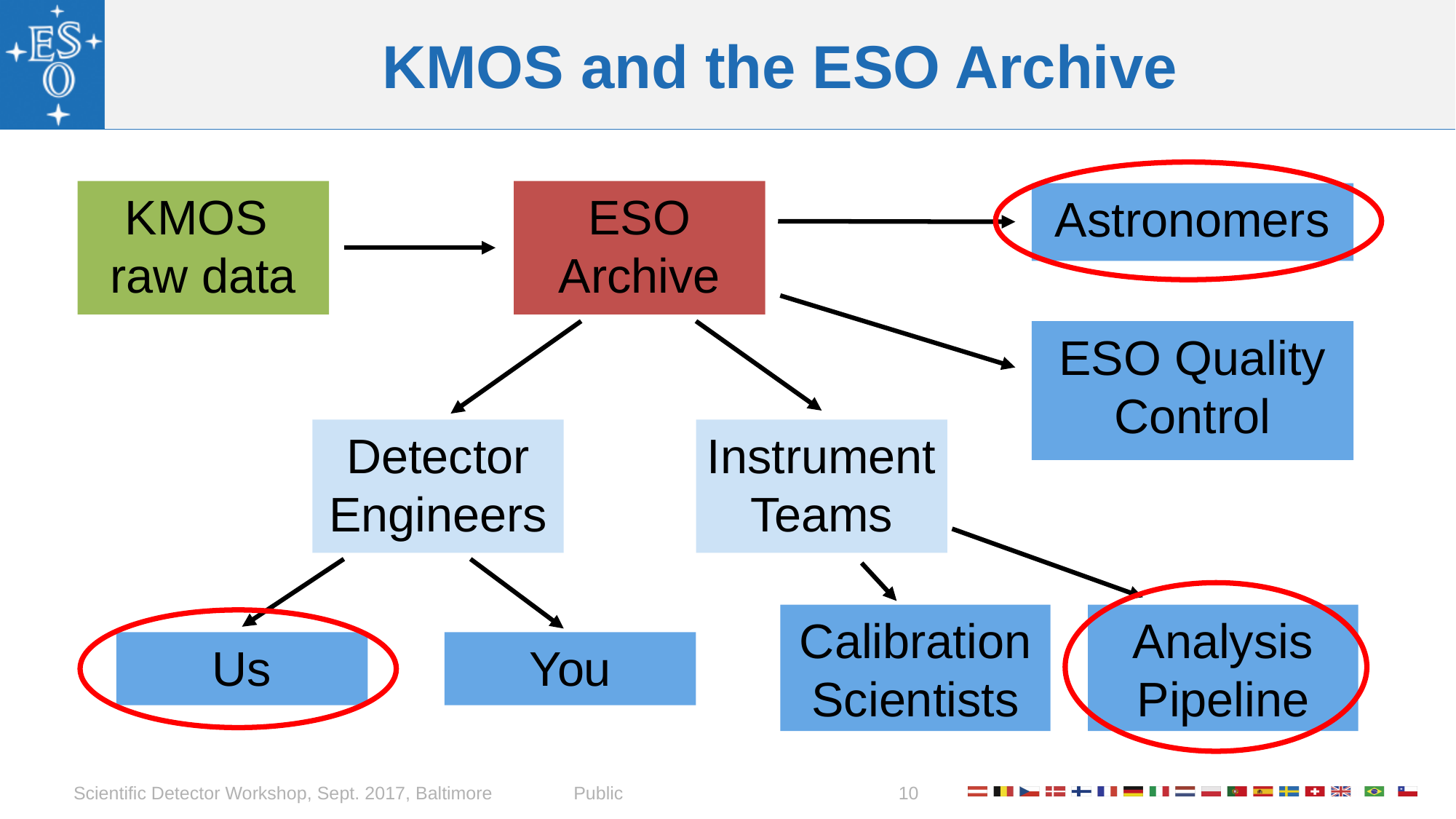

# KMOS and the ESO Archive

ESO Archive
KMOS
raw data
Astronomers
ESO Quality Control
Detector Engineers
Instrument Teams

Calibration Scientists
Analysis Pipeline

Us
You
Scientific Detector Workshop, Sept. 2017, Baltimore                Public
10